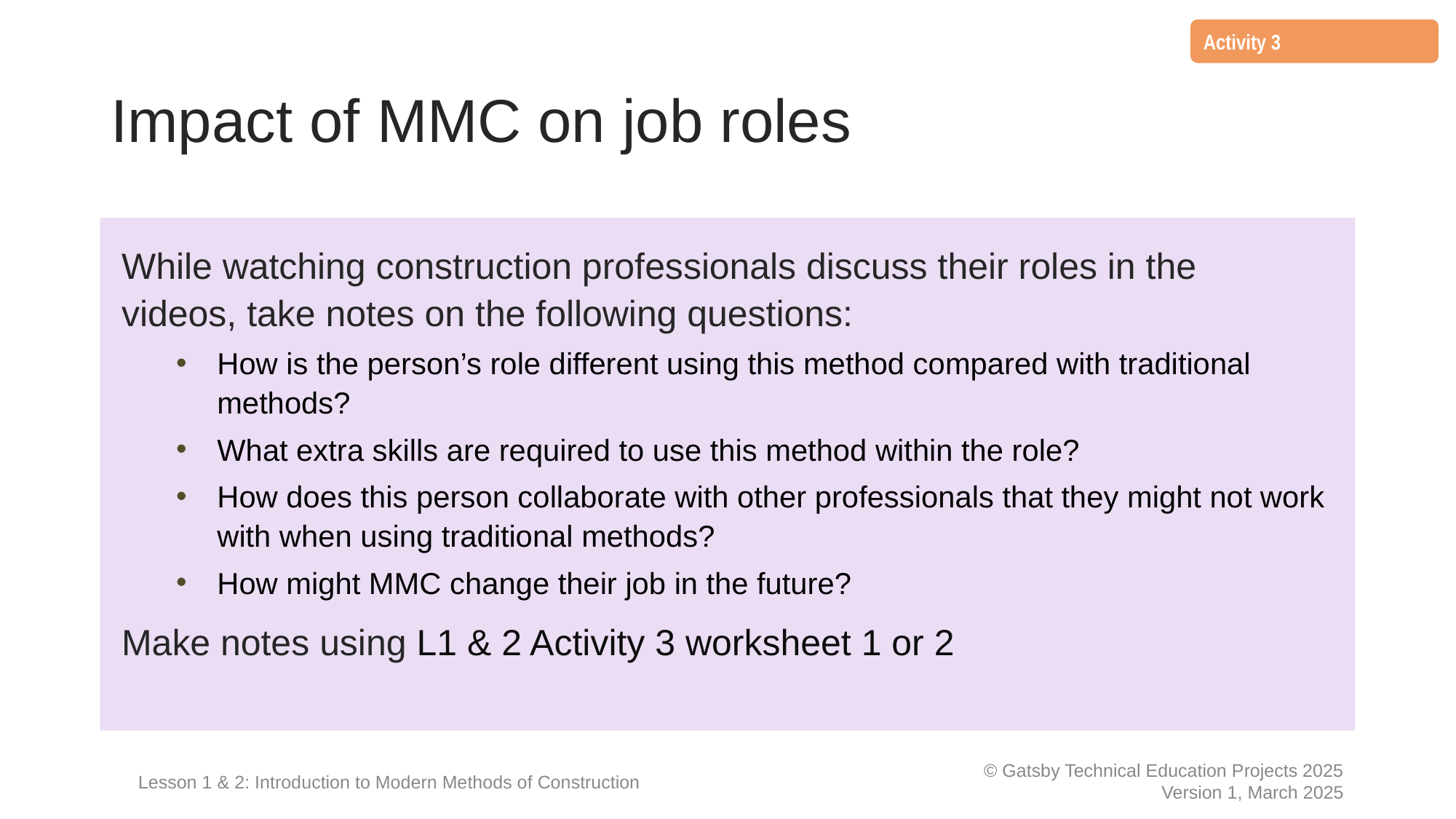

Activity 3
# Impact of MMC on job roles
While watching construction professionals discuss their roles in the videos, take notes on the following questions:
How is the person’s role different using this method compared with traditional methods?
What extra skills are required to use this method within the role?
How does this person collaborate with other professionals that they might not work with when using traditional methods?
How might MMC change their job in the future?
Make notes using L1 & 2 Activity 3 worksheet 1 or 2
Lesson 1 & 2: Introduction to Modern Methods of Construction